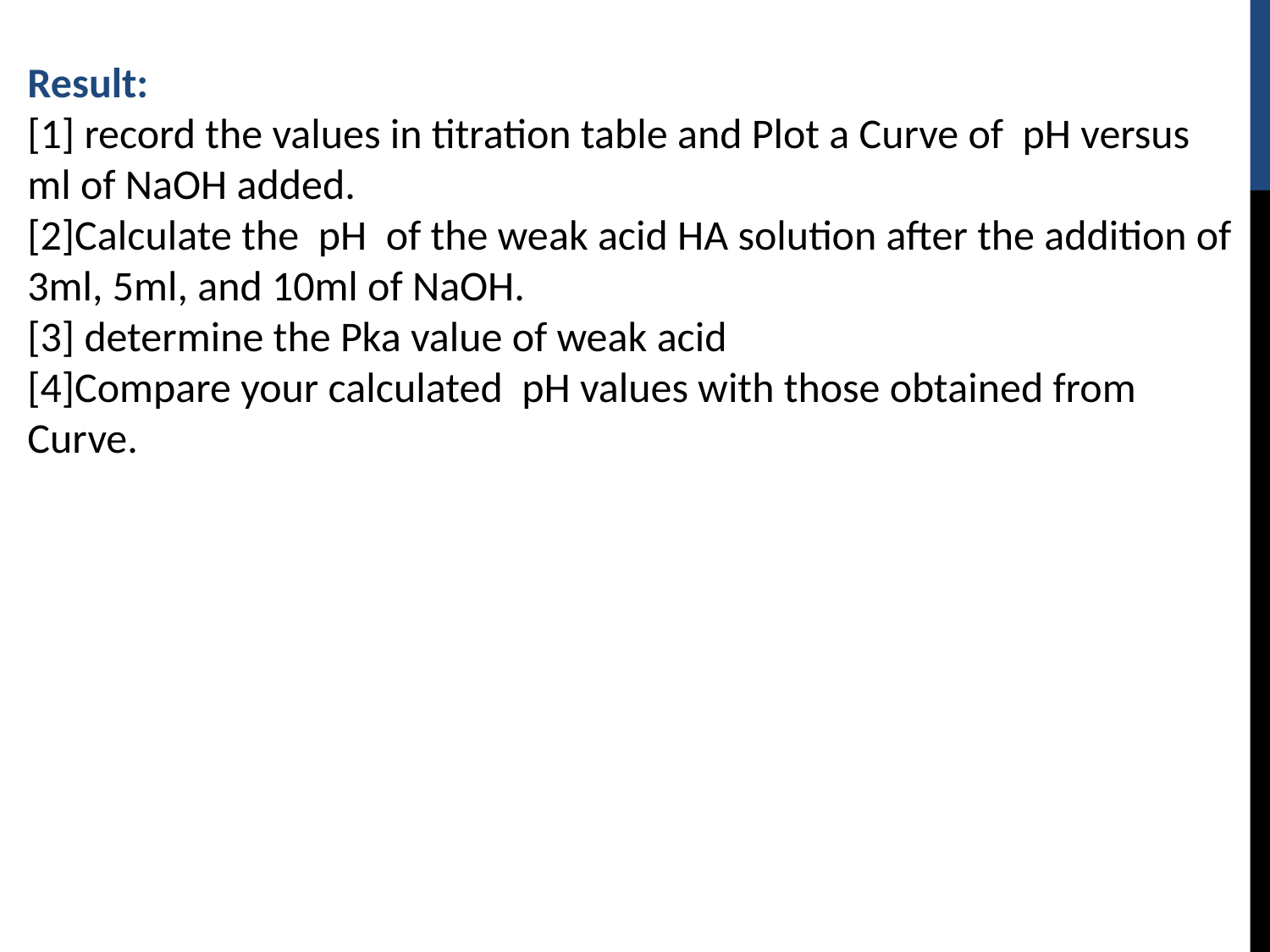

Result:
[1] record the values in titration table and Plot a Curve of  pH versus ml of NaOH added.
[2]Calculate the  pH  of the weak acid HA solution after the addition of 3ml, 5ml, and 10ml of NaOH.
[3] determine the Pka value of weak acid
[4]Compare your calculated  pH values with those obtained from Curve.